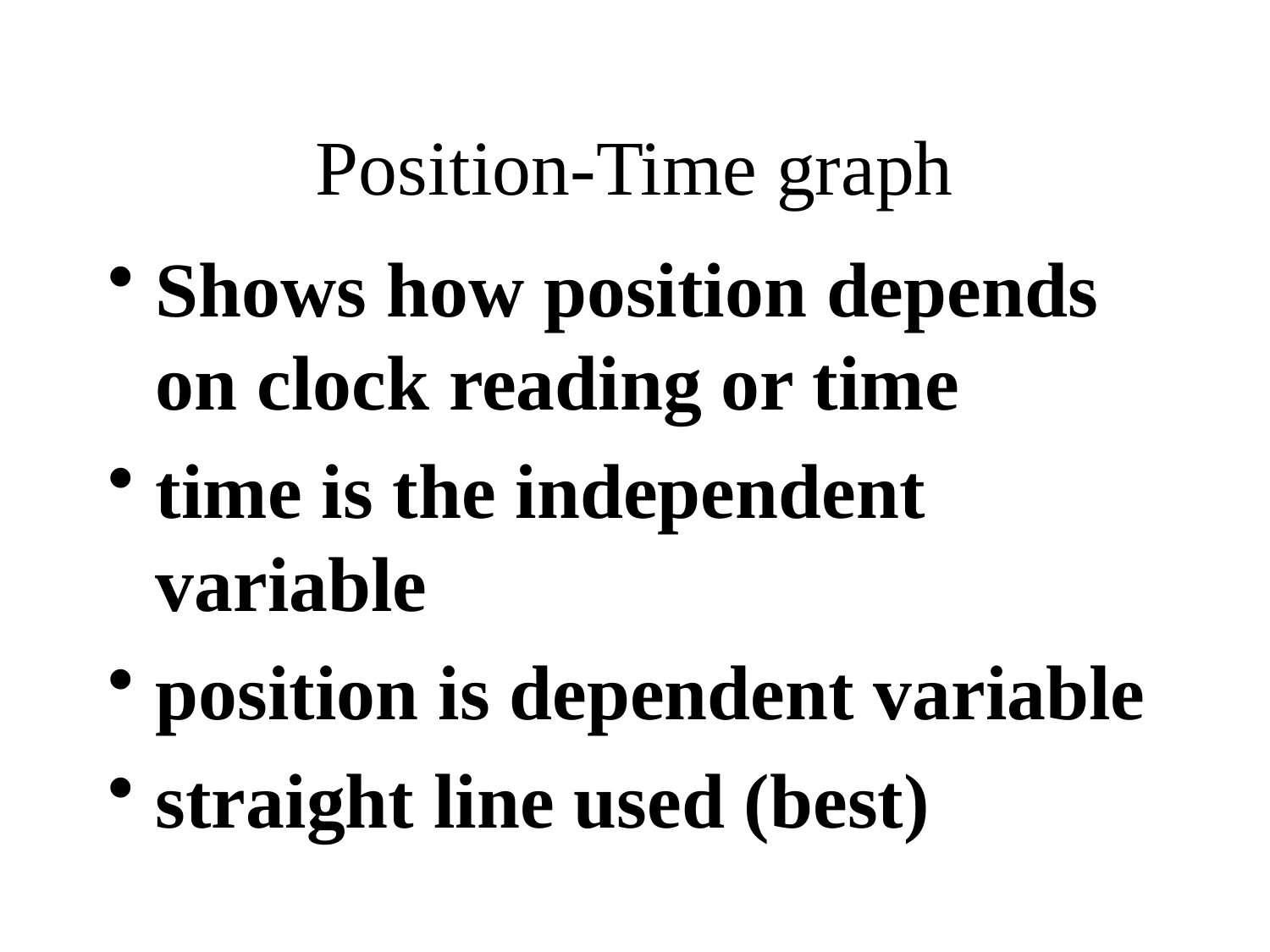

# Position-Time graph
Shows how position depends on clock reading or time
time is the independent variable
position is dependent variable
straight line used (best)